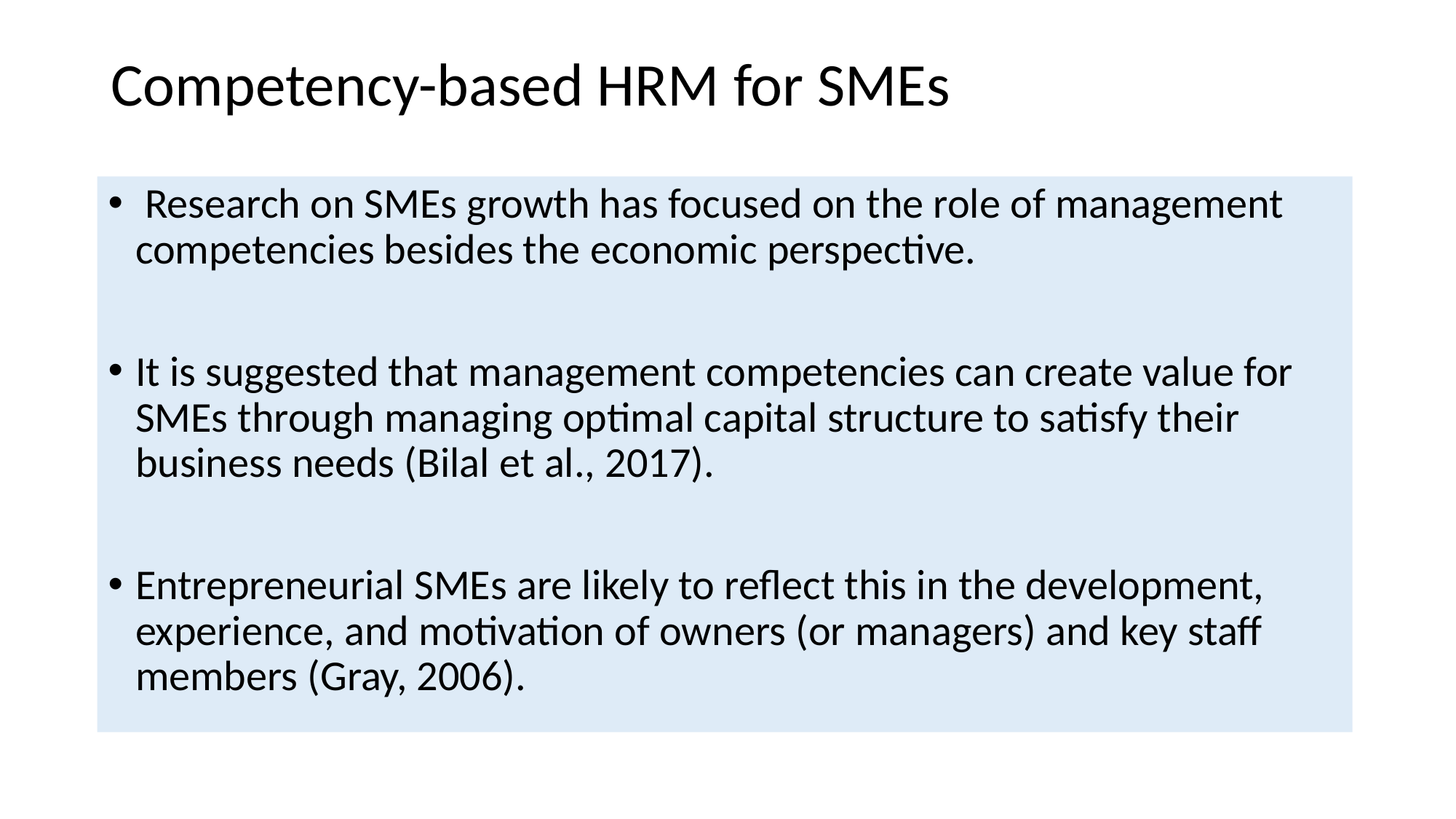

# Competency-based HRM for SMEs
 Research on SMEs growth has focused on the role of management competencies besides the economic perspective.

It is suggested that management competencies can create value for SMEs through managing optimal capital structure to satisfy their business needs (Bilal et al., 2017).

Entrepreneurial SMEs are likely to reflect this in the development, experience, and motivation of owners (or managers) and key staff members (Gray, 2006).